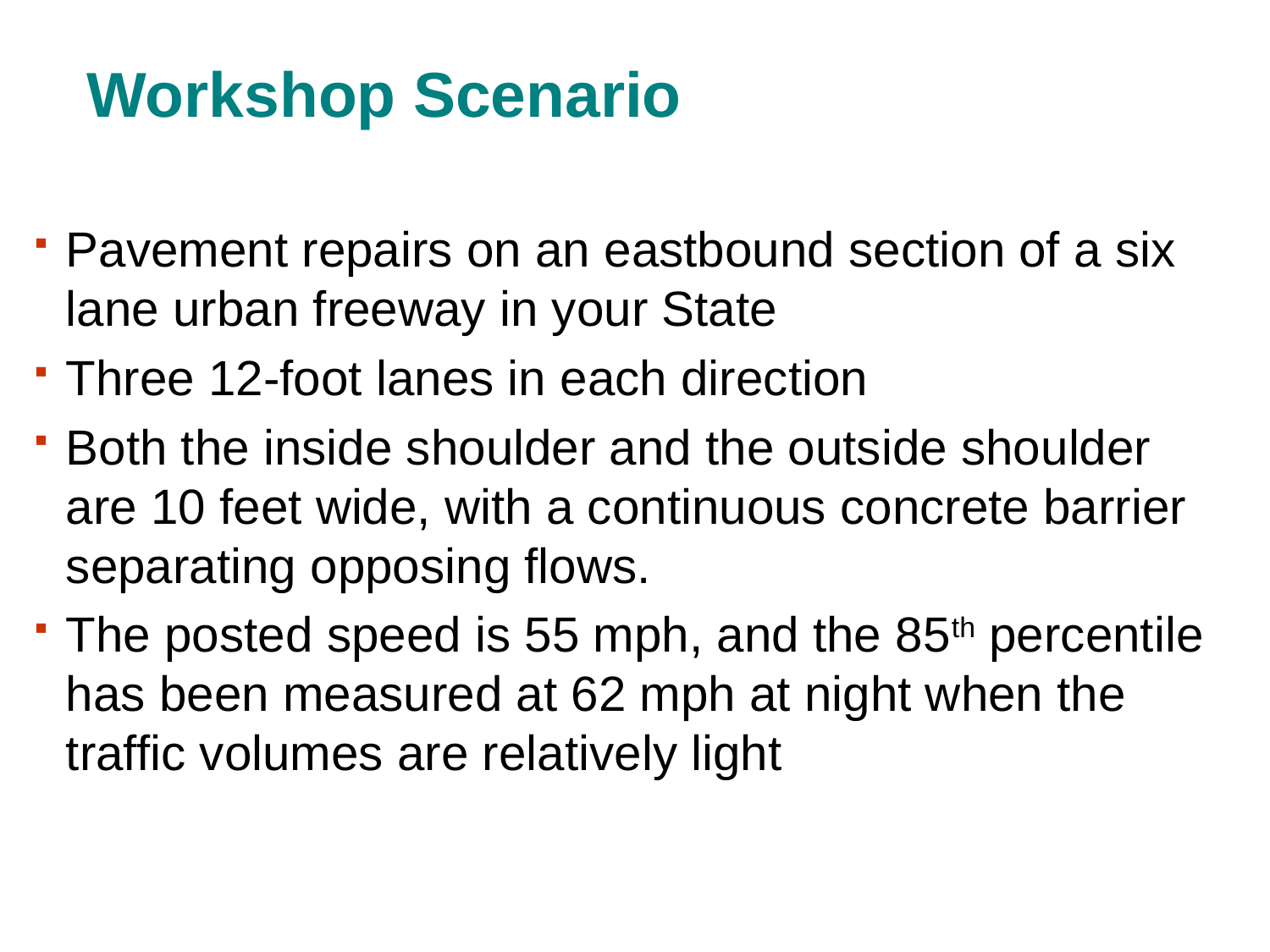

# Workshop Scenario
Pavement repairs on an eastbound section of a six lane urban freeway in your State
Three 12-foot lanes in each direction
Both the inside shoulder and the outside shoulder are 10 feet wide, with a continuous concrete barrier separating opposing flows.
The posted speed is 55 mph, and the 85th percentile has been measured at 62 mph at night when the traffic volumes are relatively light